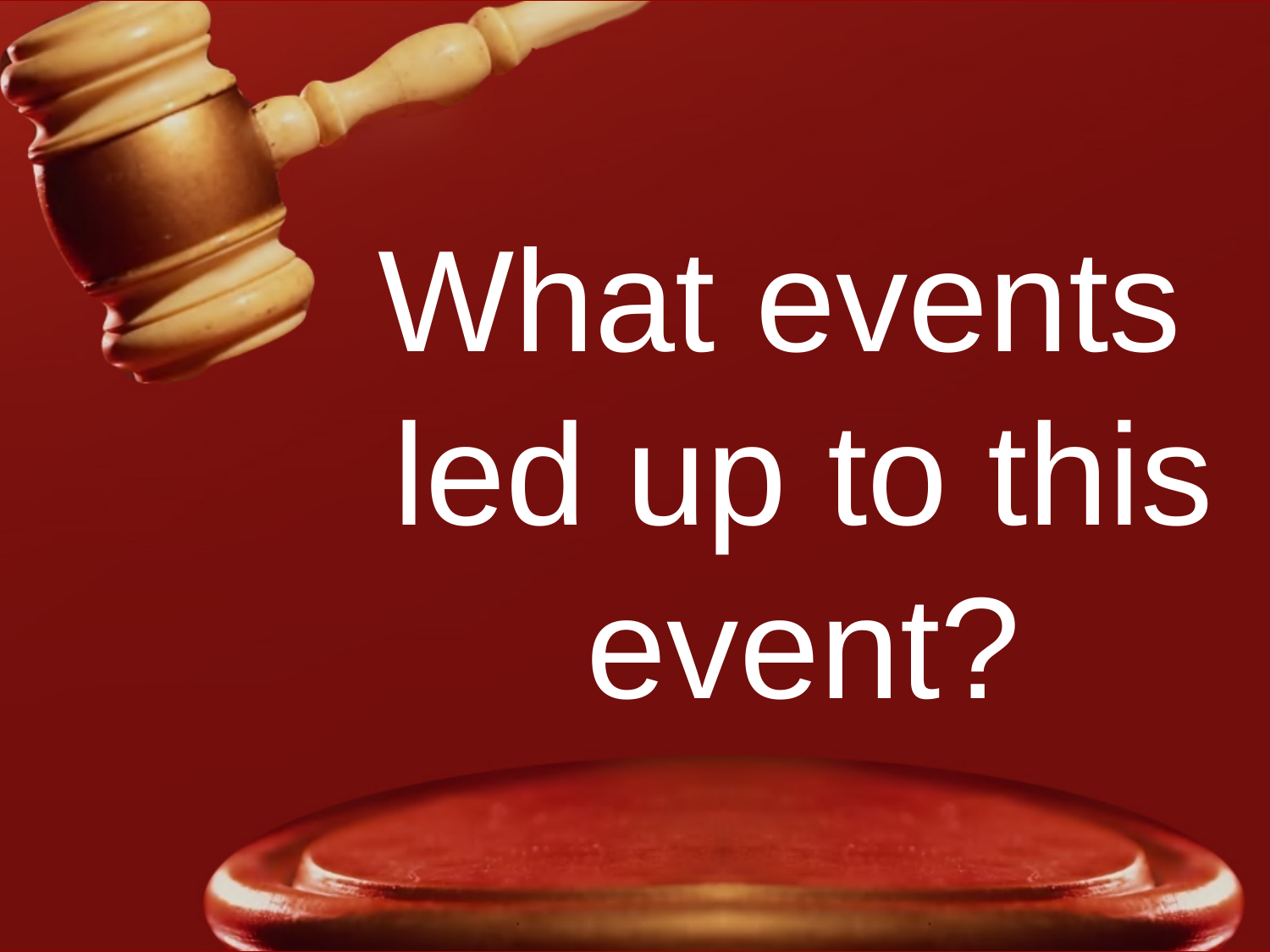

What events led up to this event?